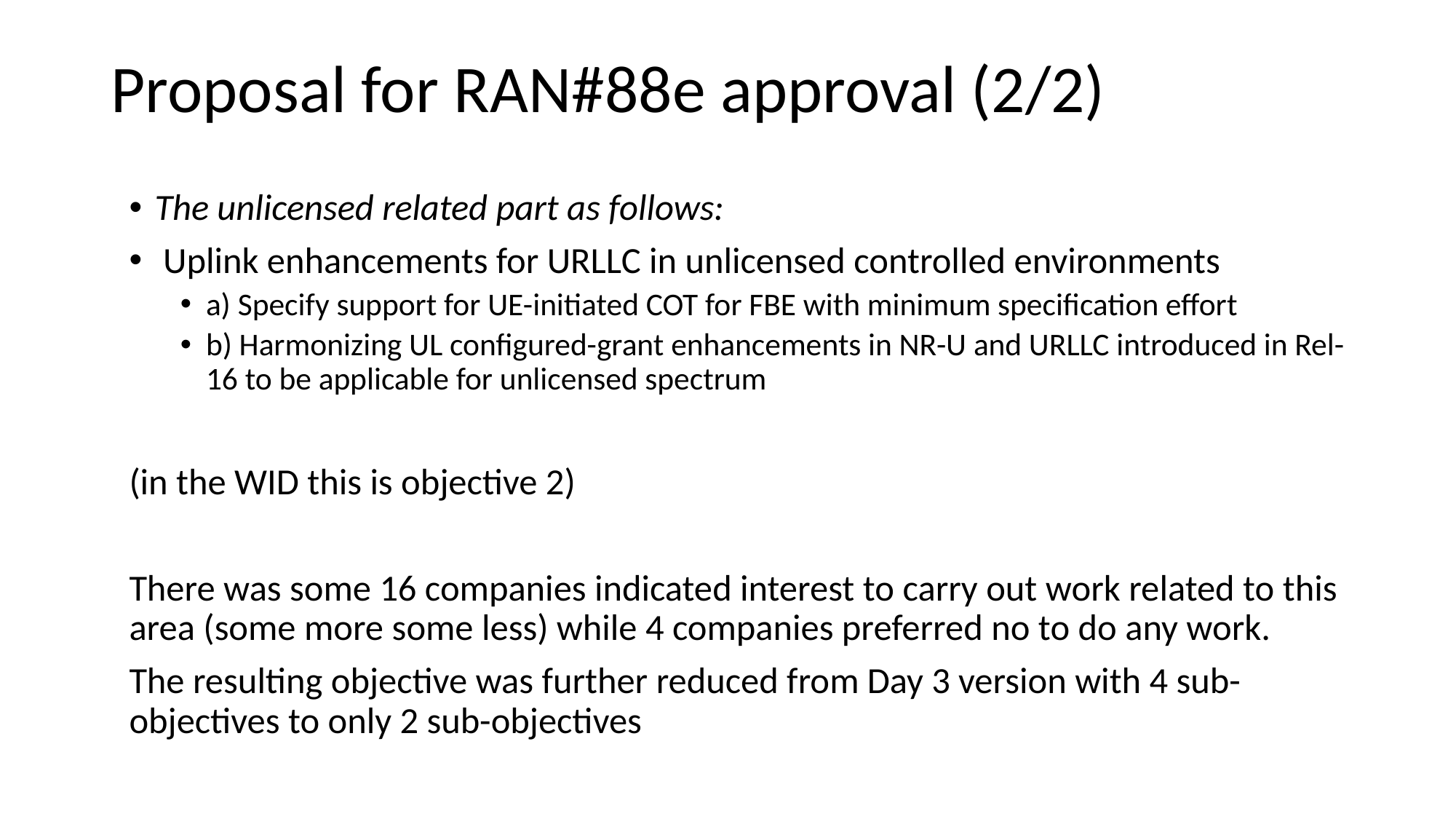

# Proposal for RAN#88e approval (2/2)

The unlicensed related part as follows:
 Uplink enhancements for URLLC in unlicensed controlled environments
a) Specify support for UE-initiated COT for FBE with minimum specification effort
b) Harmonizing UL configured-grant enhancements in NR-U and URLLC introduced in Rel-16 to be applicable for unlicensed spectrum

(in the WID this is objective 2)

There was some 16 companies indicated interest to carry out work related to this area (some more some less) while 4 companies preferred no to do any work.
The resulting objective was further reduced from Day 3 version with 4 sub-objectives to only 2 sub-objectives